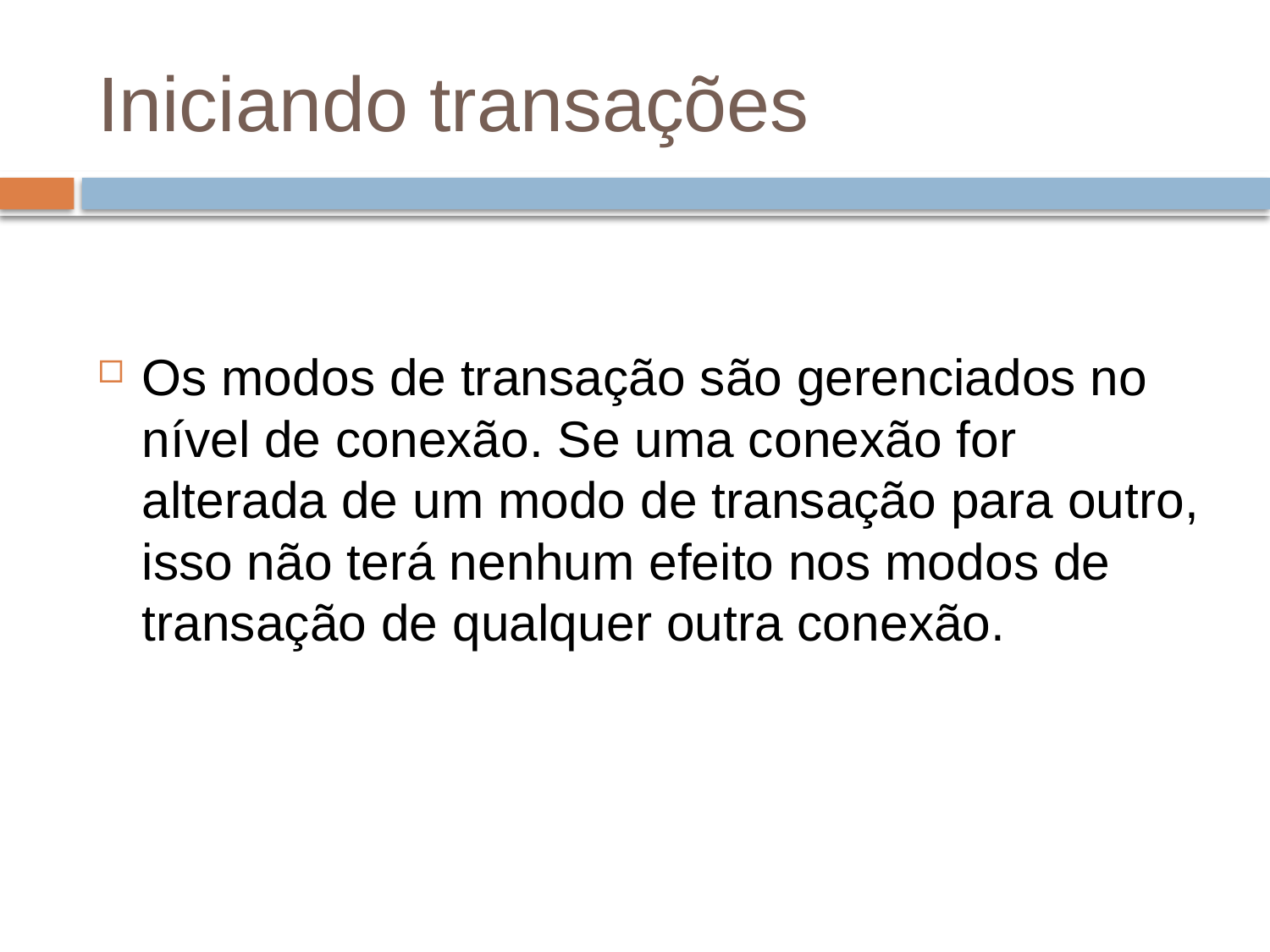

# Iniciando transações
Os modos de transação são gerenciados no nível de conexão. Se uma conexão for alterada de um modo de transação para outro, isso não terá nenhum efeito nos modos de transação de qualquer outra conexão.